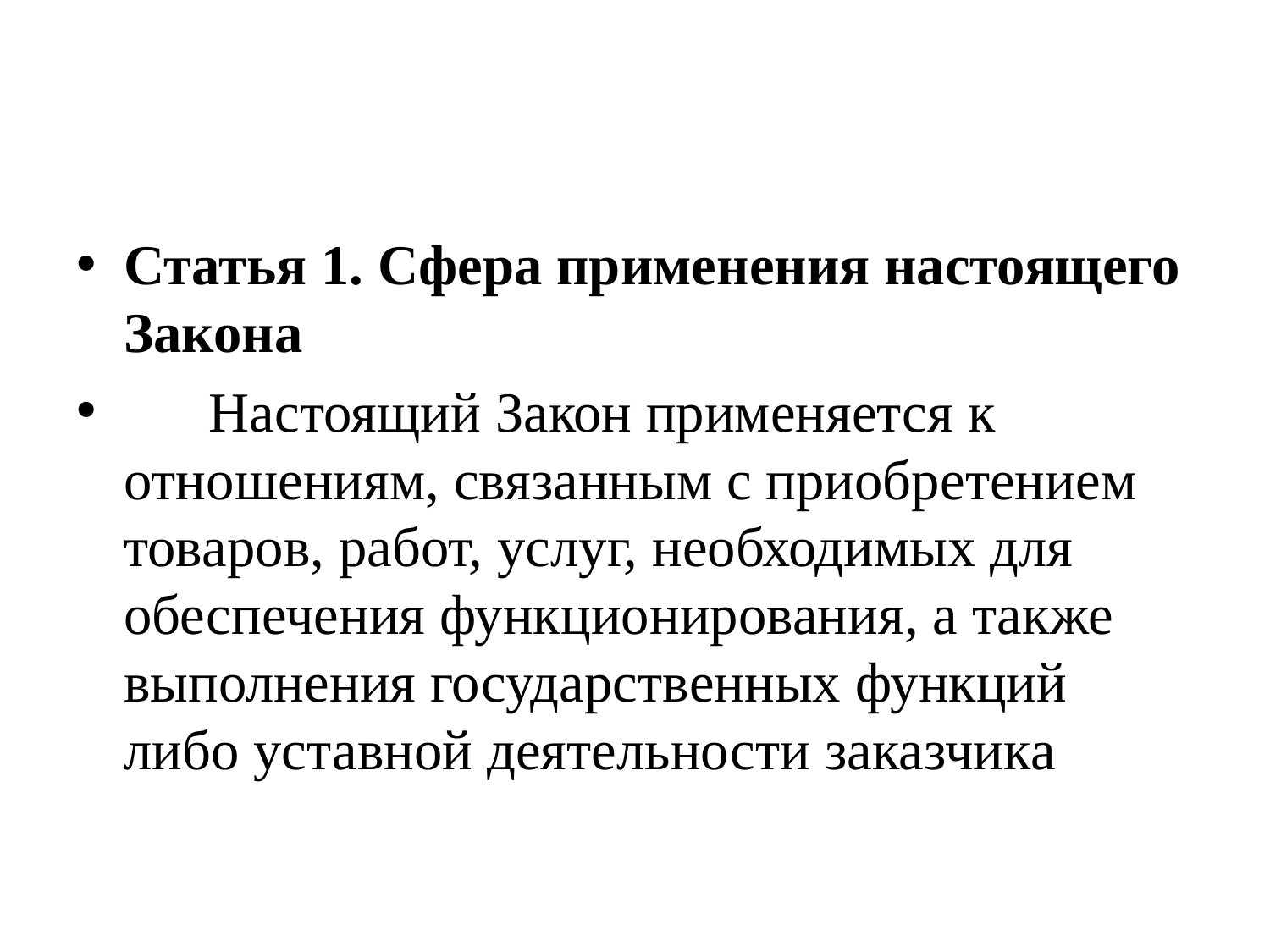

Статья 1. Сфера применения настоящего Закона
      Настоящий Закон применяется к отношениям, связанным с приобретением товаров, работ, услуг, необходимых для обеспечения функционирования, а также выполнения государственных функций либо уставной деятельности заказчика